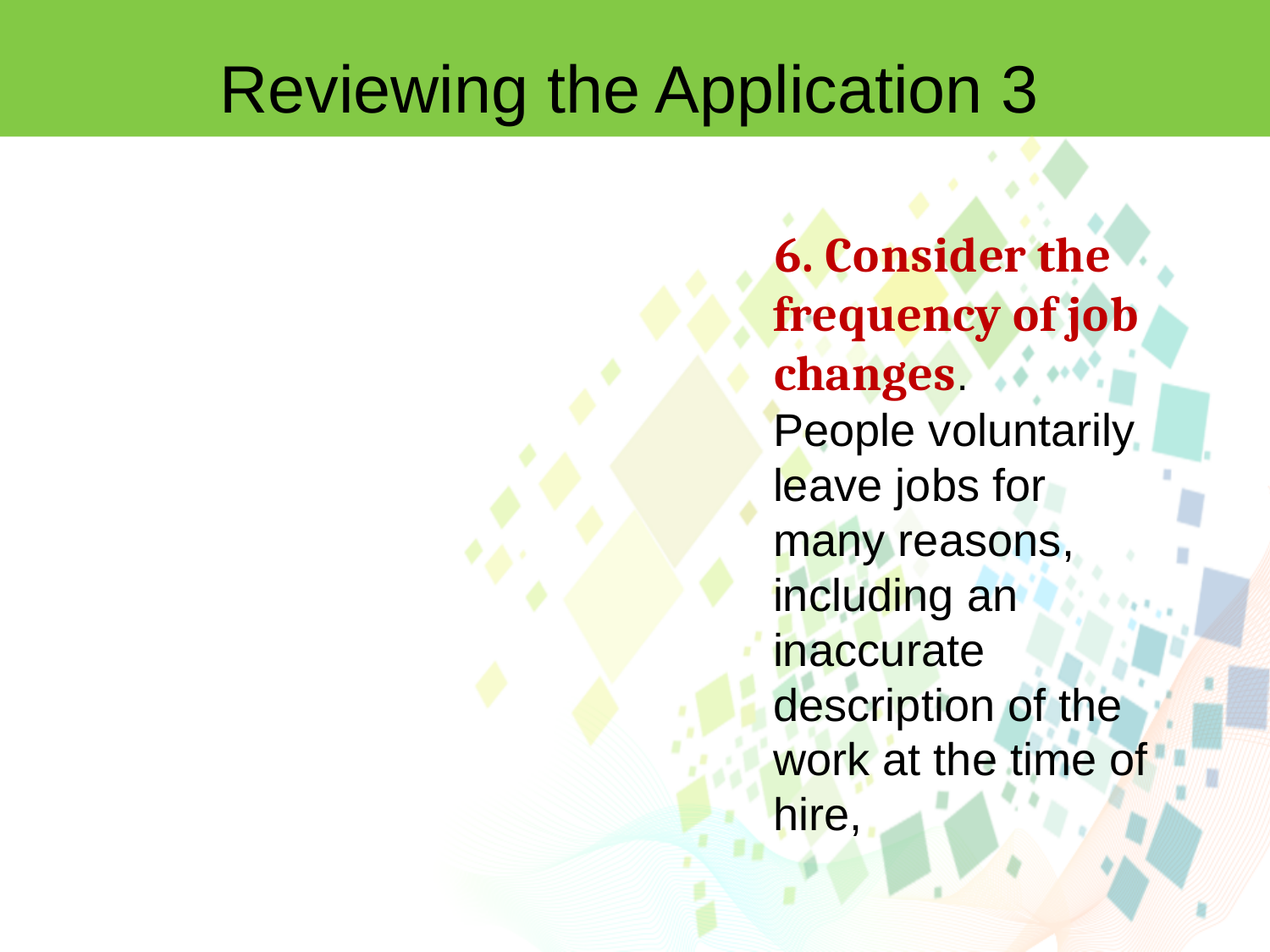

Reviewing the Application 3
6. Consider the frequency of job changes.
People voluntarily leave jobs for many reasons,
including an inaccurate description of the work at the time of hire,